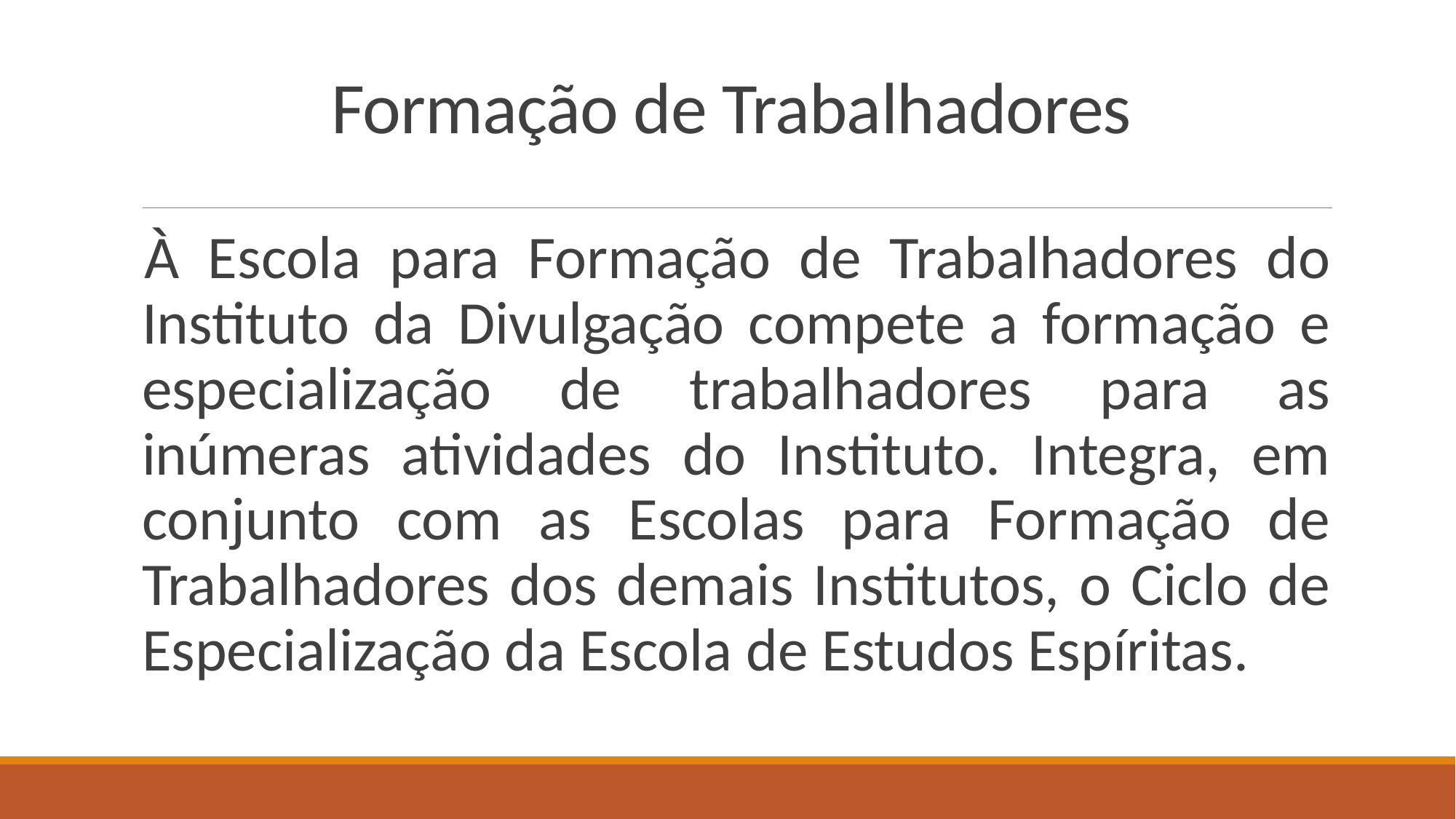

# Formação de Trabalhadores
À Escola para Formação de Trabalhadores do Instituto da Divulgação compete a formação e especialização de trabalhadores para as inúmeras atividades do Instituto. Integra, em conjunto com as Escolas para Formação de Trabalhadores dos demais Institutos, o Ciclo de Especialização da Escola de Estudos Espíritas.